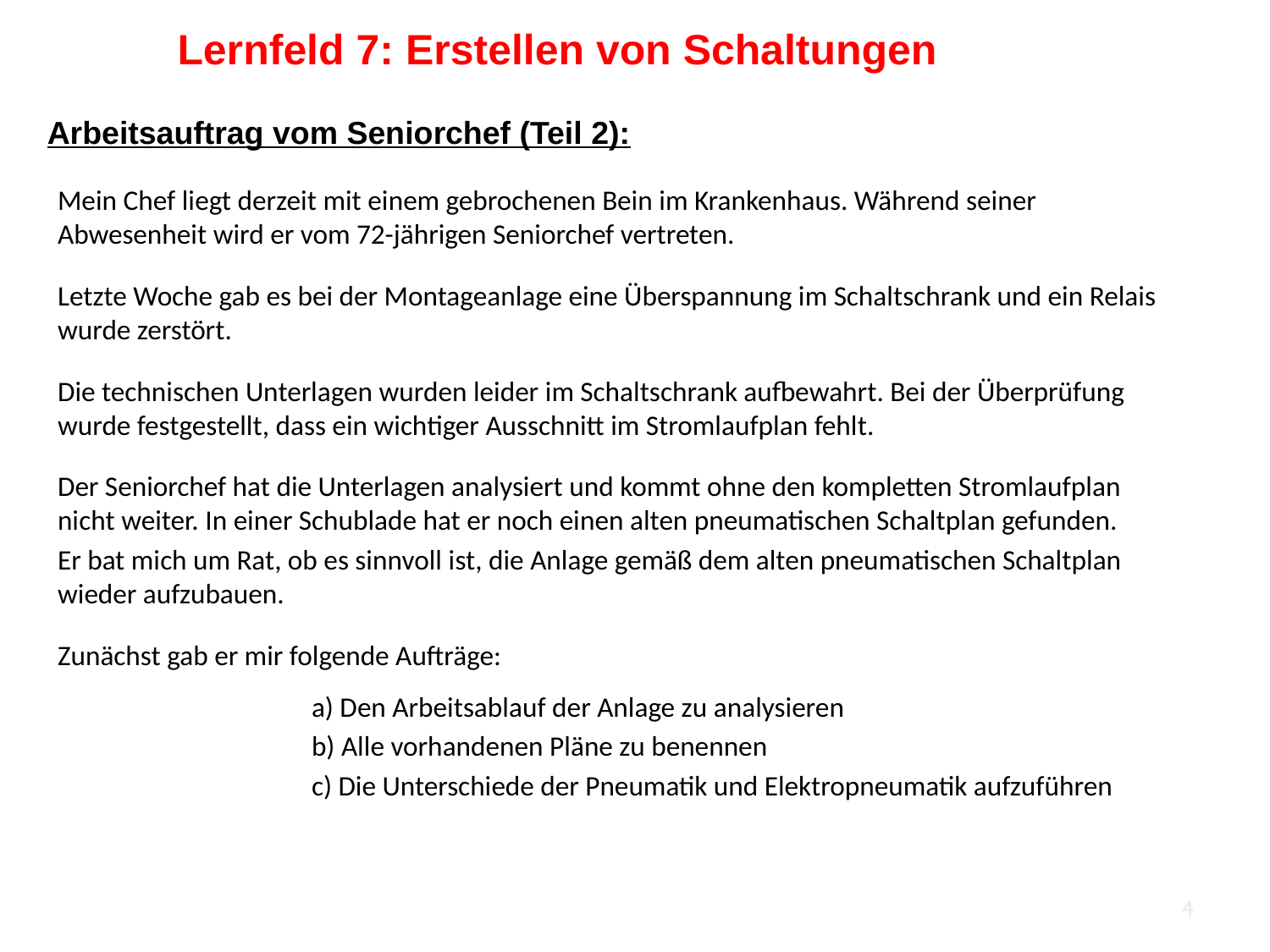

Lernfeld 7: Erstellen von Schaltungen
Arbeitsauftrag vom Seniorchef (Teil 2):
Mein Chef liegt derzeit mit einem gebrochenen Bein im Krankenhaus. Während seiner Abwesenheit wird er vom 72-jährigen Seniorchef vertreten.

Letzte Woche gab es bei der Montageanlage eine Überspannung im Schaltschrank und ein Relais wurde zerstört.

Die technischen Unterlagen wurden leider im Schaltschrank aufbewahrt. Bei der Überprüfung wurde festgestellt, dass ein wichtiger Ausschnitt im Stromlaufplan fehlt.

Der Seniorchef hat die Unterlagen analysiert und kommt ohne den kompletten Stromlaufplan nicht weiter. In einer Schublade hat er noch einen alten pneumatischen Schaltplan gefunden.
Er bat mich um Rat, ob es sinnvoll ist, die Anlage gemäß dem alten pneumatischen Schaltplan wieder aufzubauen.

Zunächst gab er mir folgende Aufträge:

		a) Den Arbeitsablauf der Anlage zu analysieren
		b) Alle vorhandenen Pläne zu benennen
		c) Die Unterschiede der Pneumatik und Elektropneumatik aufzuführen

4